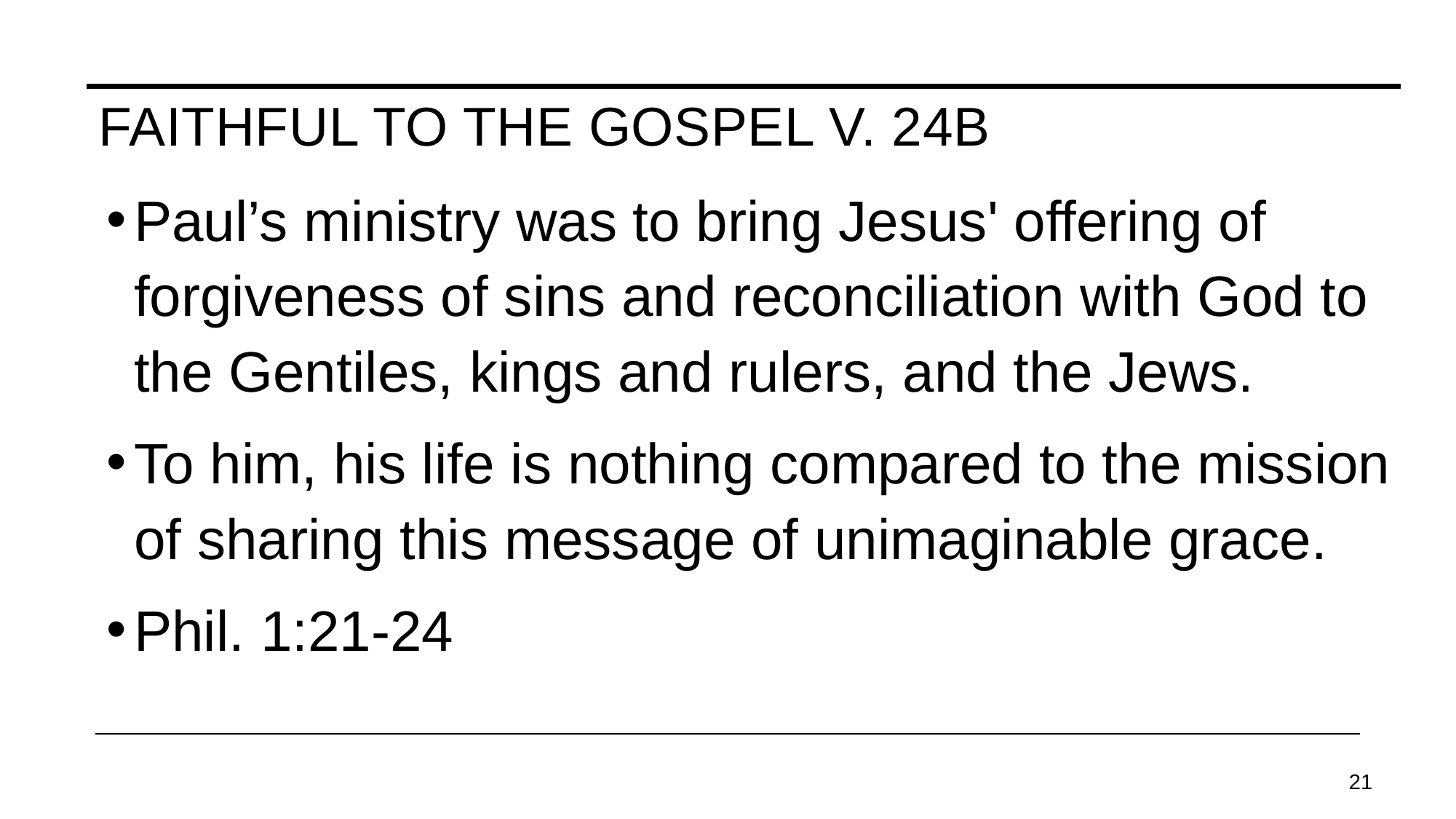

# Faithful to the gospel v. 24b
Paul’s ministry was to bring Jesus' offering of forgiveness of sins and reconciliation with God to the Gentiles, kings and rulers, and the Jews.
To him, his life is nothing compared to the mission of sharing this message of unimaginable grace.
Phil. 1:21-24
21